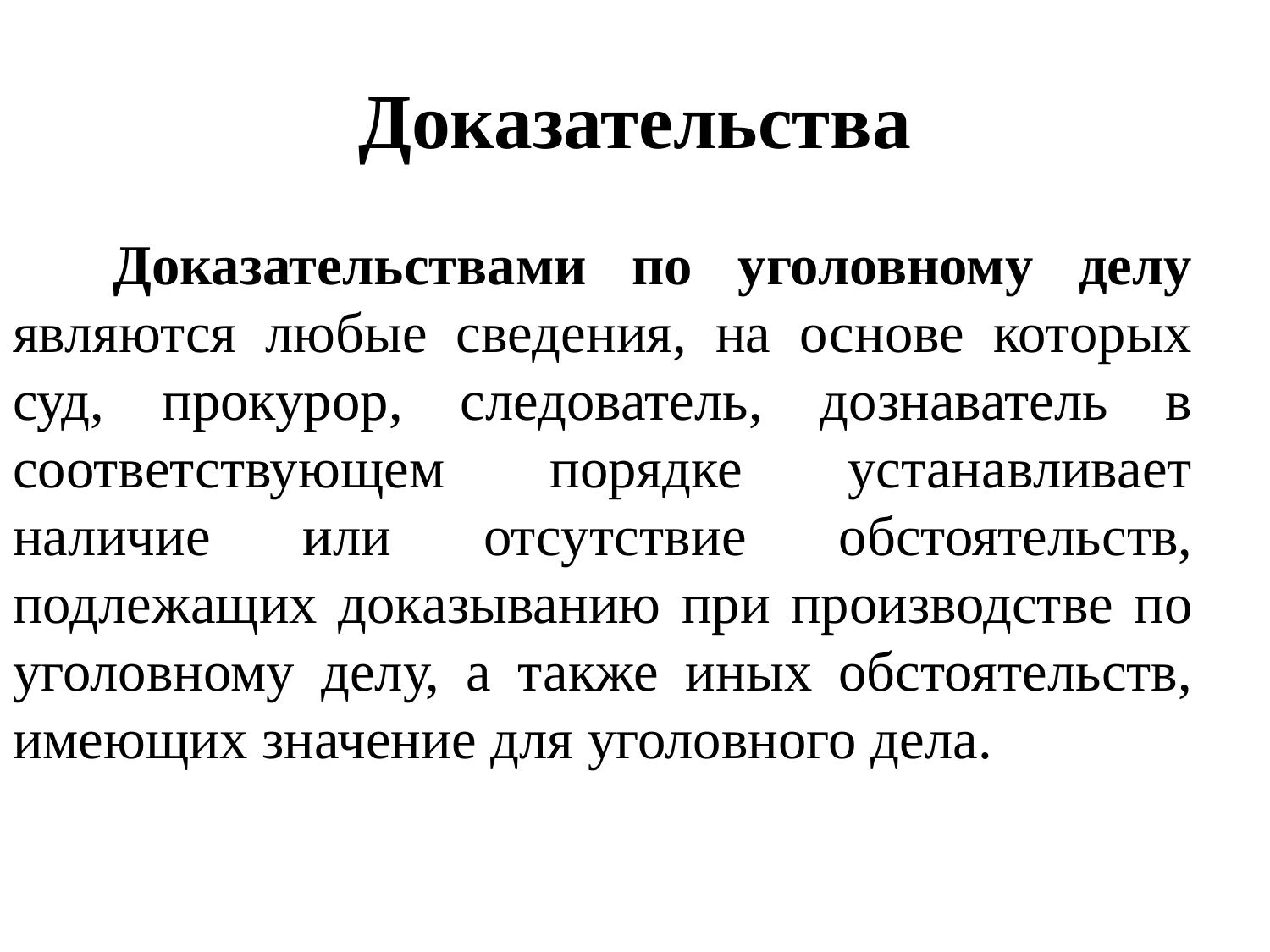

# Доказательства
Доказательствами по уголовному делу являются любые сведения, на основе которых суд, прокурор, следователь, дознаватель в соответствующем порядке устанавливает наличие или отсутствие обстоятельств, подлежащих доказыванию при производстве по уголовному делу, а также иных обстоятельств, имеющих значение для уголовного дела.